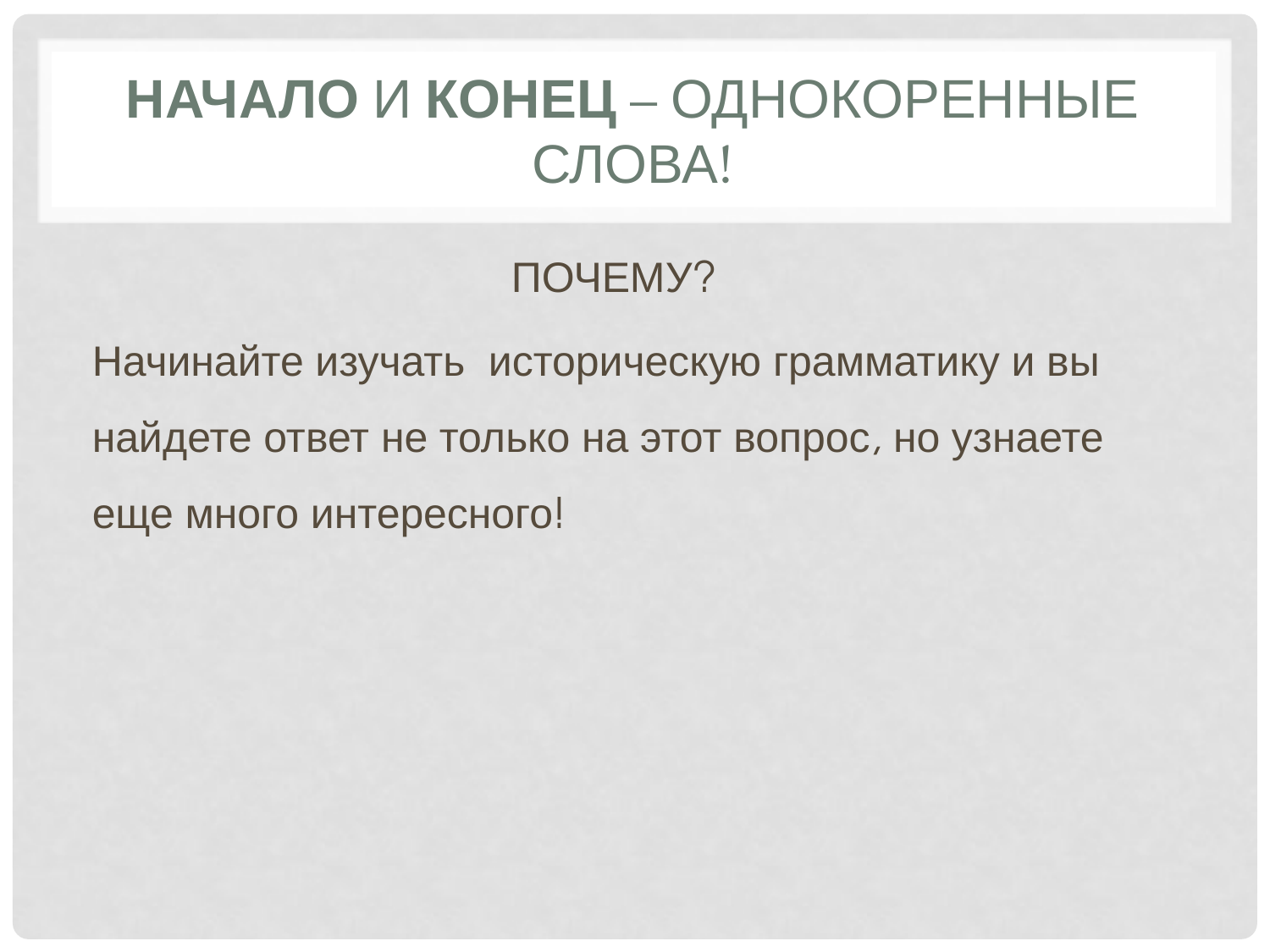

# НАЧАЛО и КОНЕЦ – ОДНОКОРЕННЫЕ СЛОВА!
                                    ПОЧЕМУ?
Начинайте изучать  историческую грамматику и вы найдете ответ не только на этот вопрос, но узнаете еще много интересного!